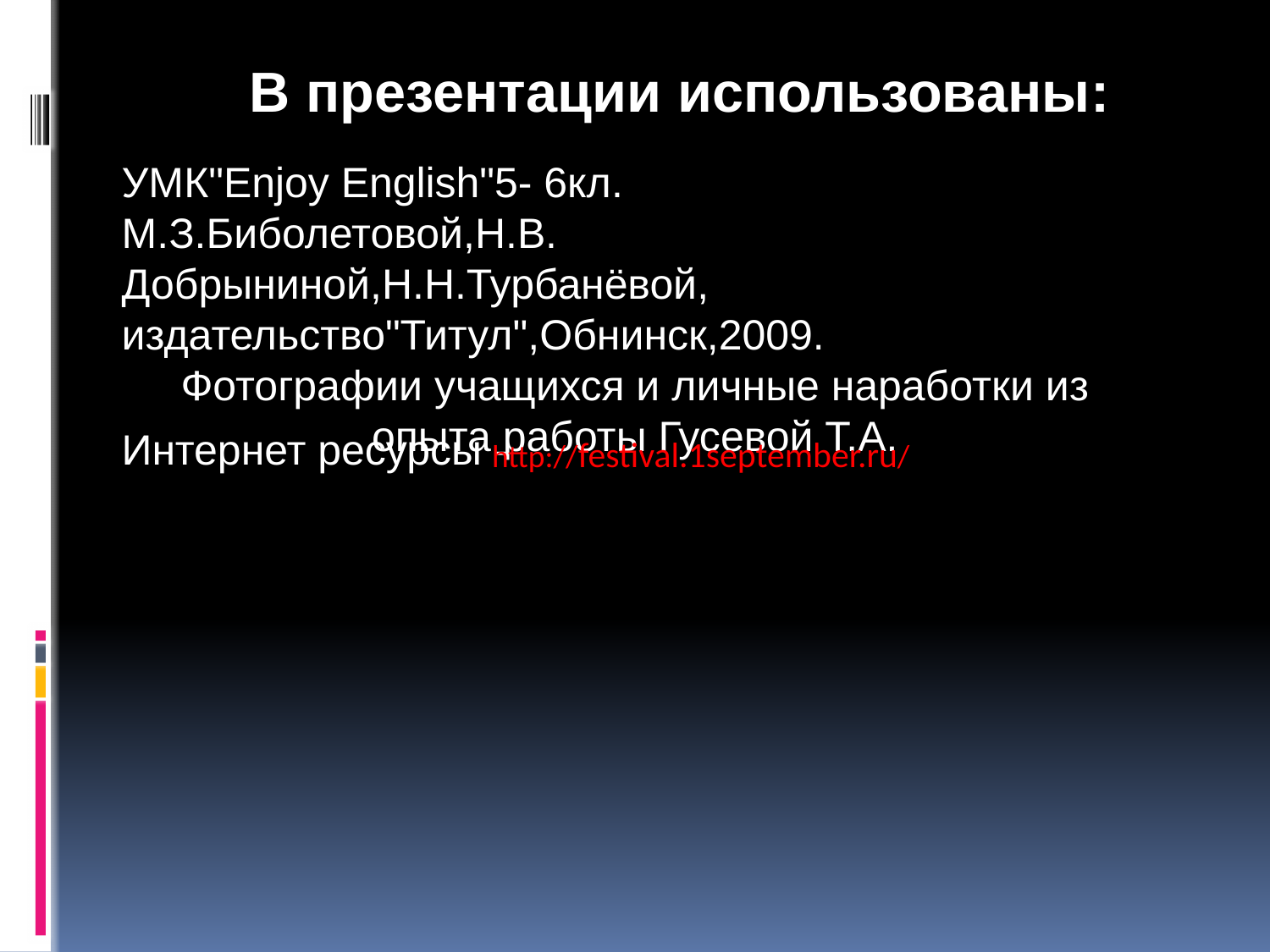

В презентации использованы:
УМК"Enjoy English"5- 6кл.
М.З.Биболетовой,Н.В. Добрыниной,Н.Н.Турбанёвой, издательство"Титул",Обнинск,2009.
Фотографии учащихся и личные наработки из опыта работы Гусевой Т.А.
Интернет ресурсы -
http://festival.1september.ru/